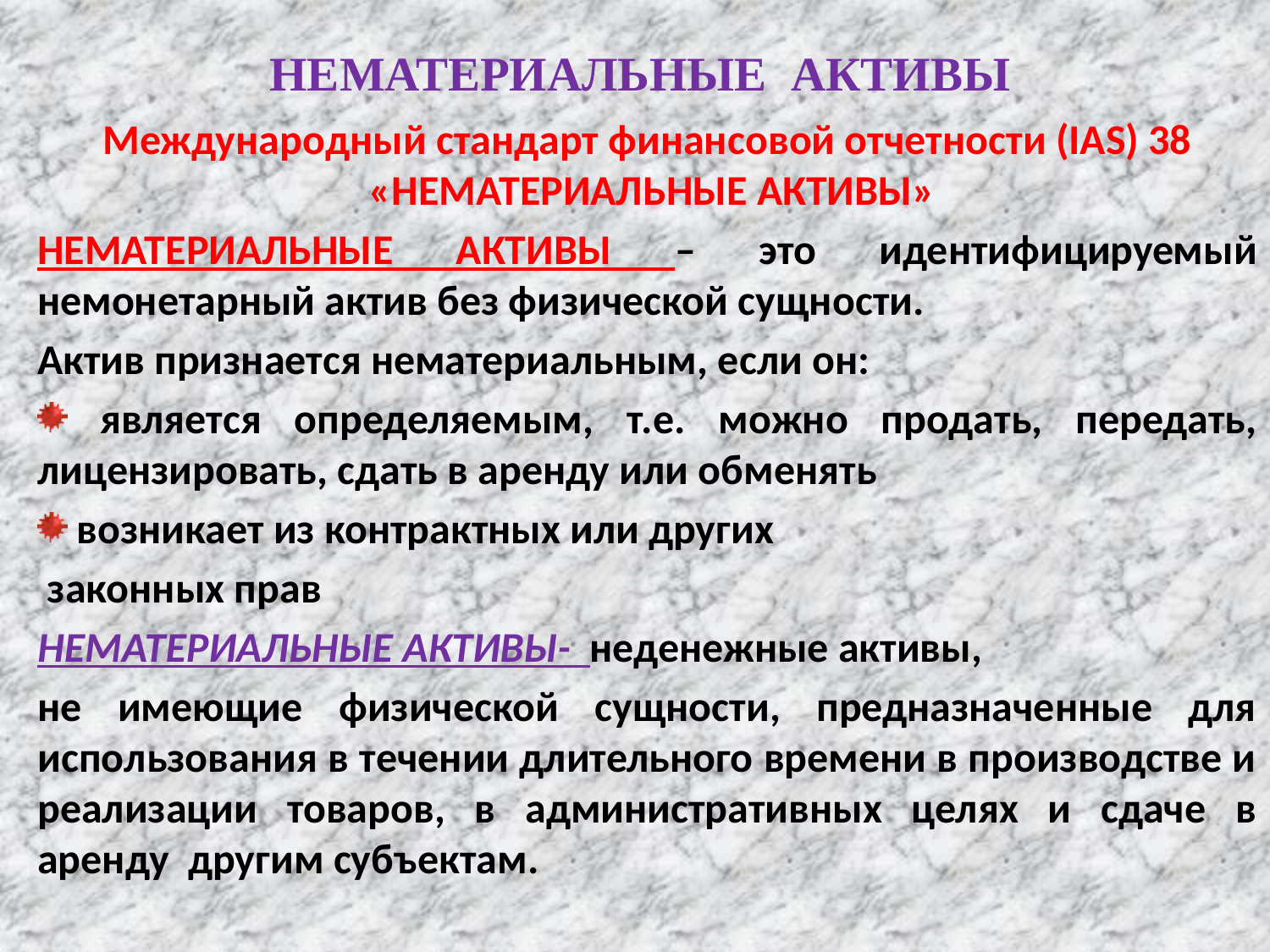

# НЕМАТЕРИАЛЬНЫЕ  АКТИВЫ
Международный стандарт финансовой отчетности (IAS) 38
 «НЕМАТЕРИАЛЬНЫЕ АКТИВЫ»
НЕМАТЕРИАЛЬНЫЕ АКТИВЫ – это идентифицируемый немонетарный актив без физической сущности.
Актив признается нематериальным, если он:
 является определяемым, т.е. можно продать, передать, лицензировать, сдать в аренду или обменять
 возникает из контрактных или других
 законных прав
НЕМАТЕРИАЛЬНЫЕ АКТИВЫ-  неденежные активы,
не имеющие физической сущности, предназначенные для использования в течении длительного времени в производстве и реализации товаров, в административных целях и сдаче в аренду  другим субъектам.